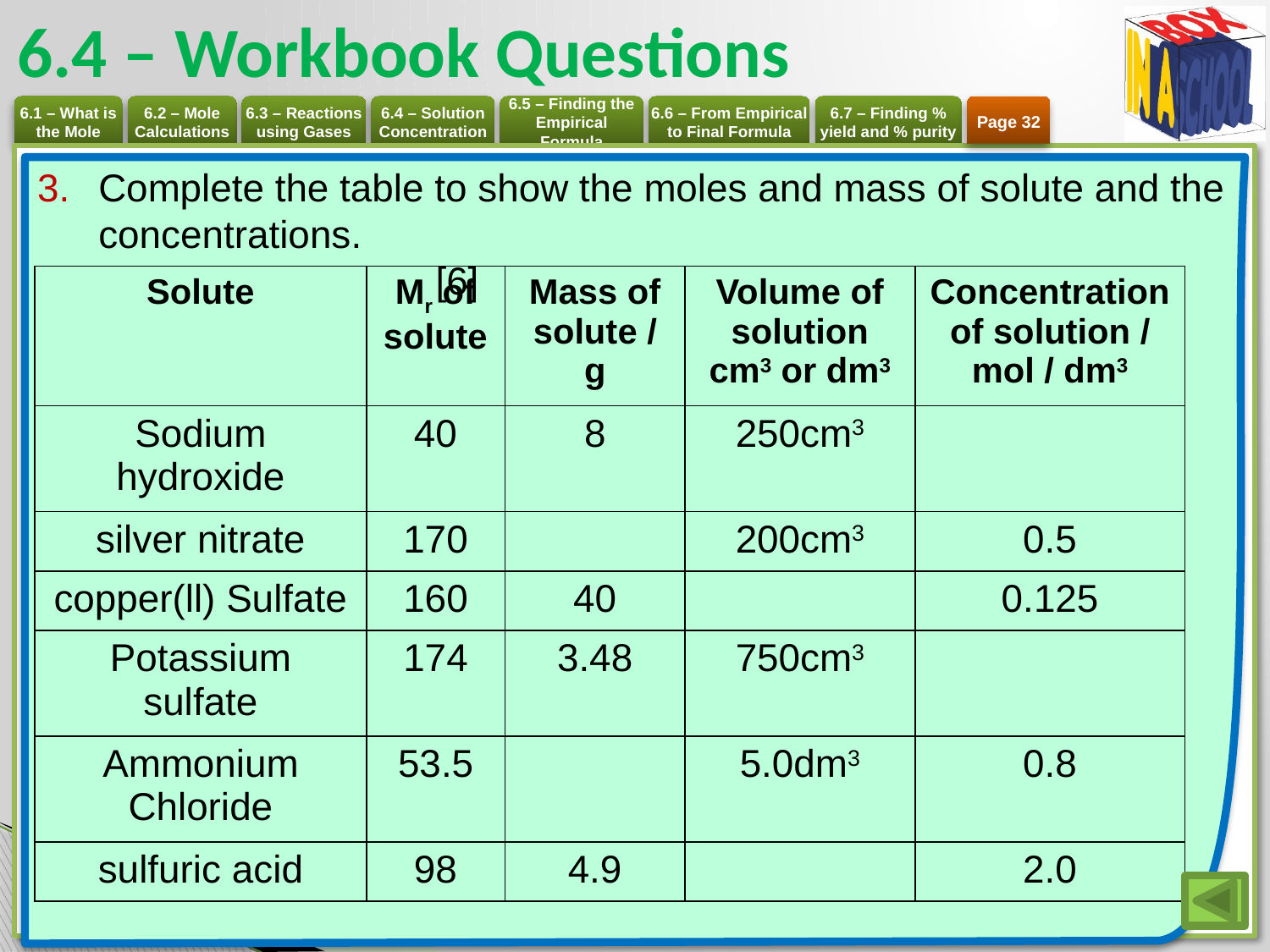

# 6.4 – Workbook Questions
Page 32
Complete the table to show the moles and mass of solute and the concentrations.		[6]

| Solute | Mr of solute | Mass of solute / g | Volume of solution cm3 or dm3 | Concentration of solution / mol / dm3 |
| --- | --- | --- | --- | --- |
| Sodium hydroxide | 40 | 8 | 250cm3 |  |
| silver nitrate | 170 |  | 200cm3 | 0.5 |
| copper(ll) Sulfate | 160 | 40 |  | 0.125 |
| Potassium sulfate | 174 | 3.48 | 750cm3 |  |
| Ammonium Chloride | 53.5 |  | 5.0dm3 | 0.8 |
| sulfuric acid | 98 | 4.9 |  | 2.0 |